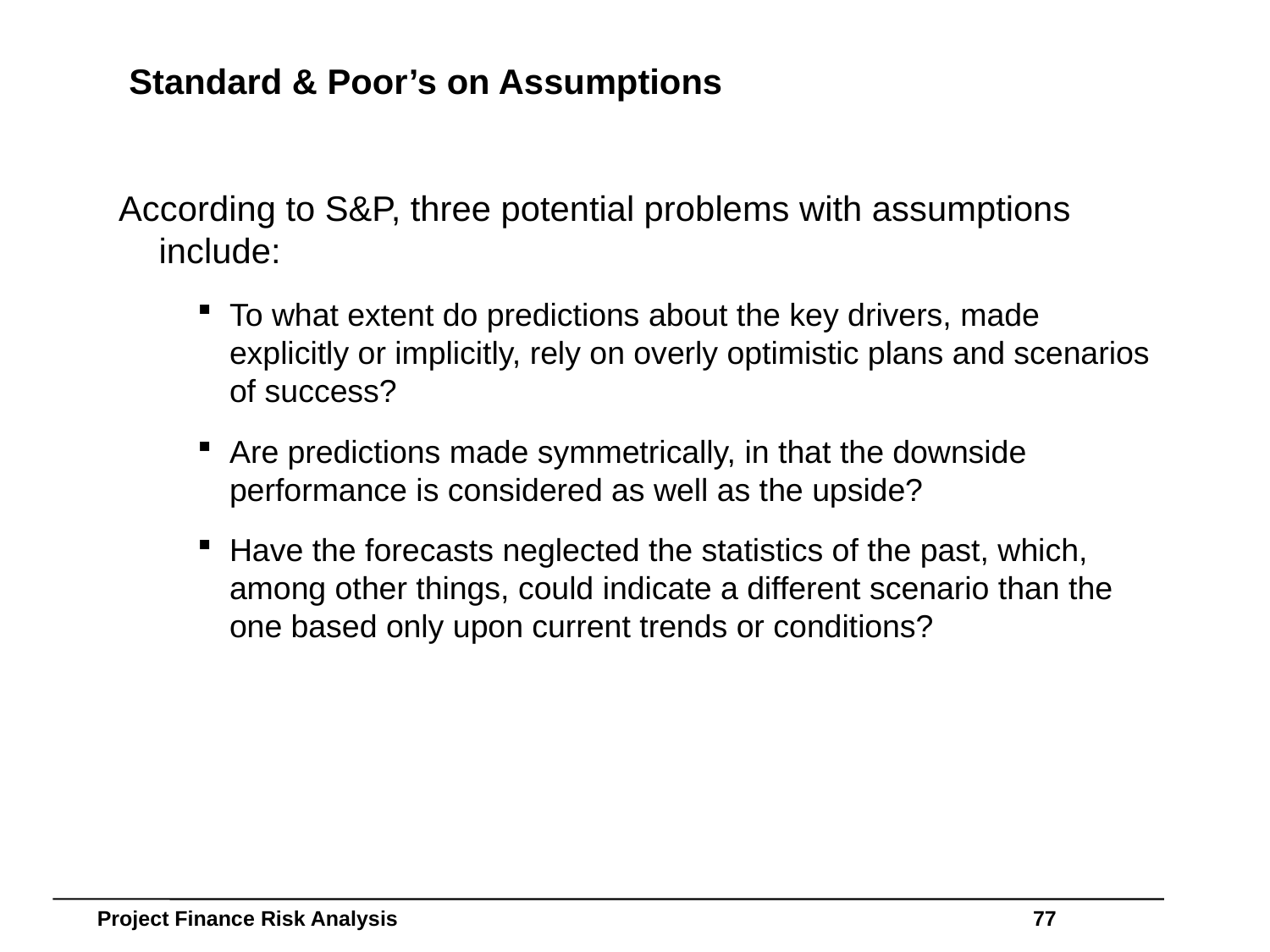

# Standard & Poor’s on Assumptions
According to S&P, three potential problems with assumptions include:
To what extent do predictions about the key drivers, made explicitly or implicitly, rely on overly optimistic plans and scenarios of success?
Are predictions made symmetrically, in that the downside performance is considered as well as the upside?
Have the forecasts neglected the statistics of the past, which, among other things, could indicate a different scenario than the one based only upon current trends or conditions?